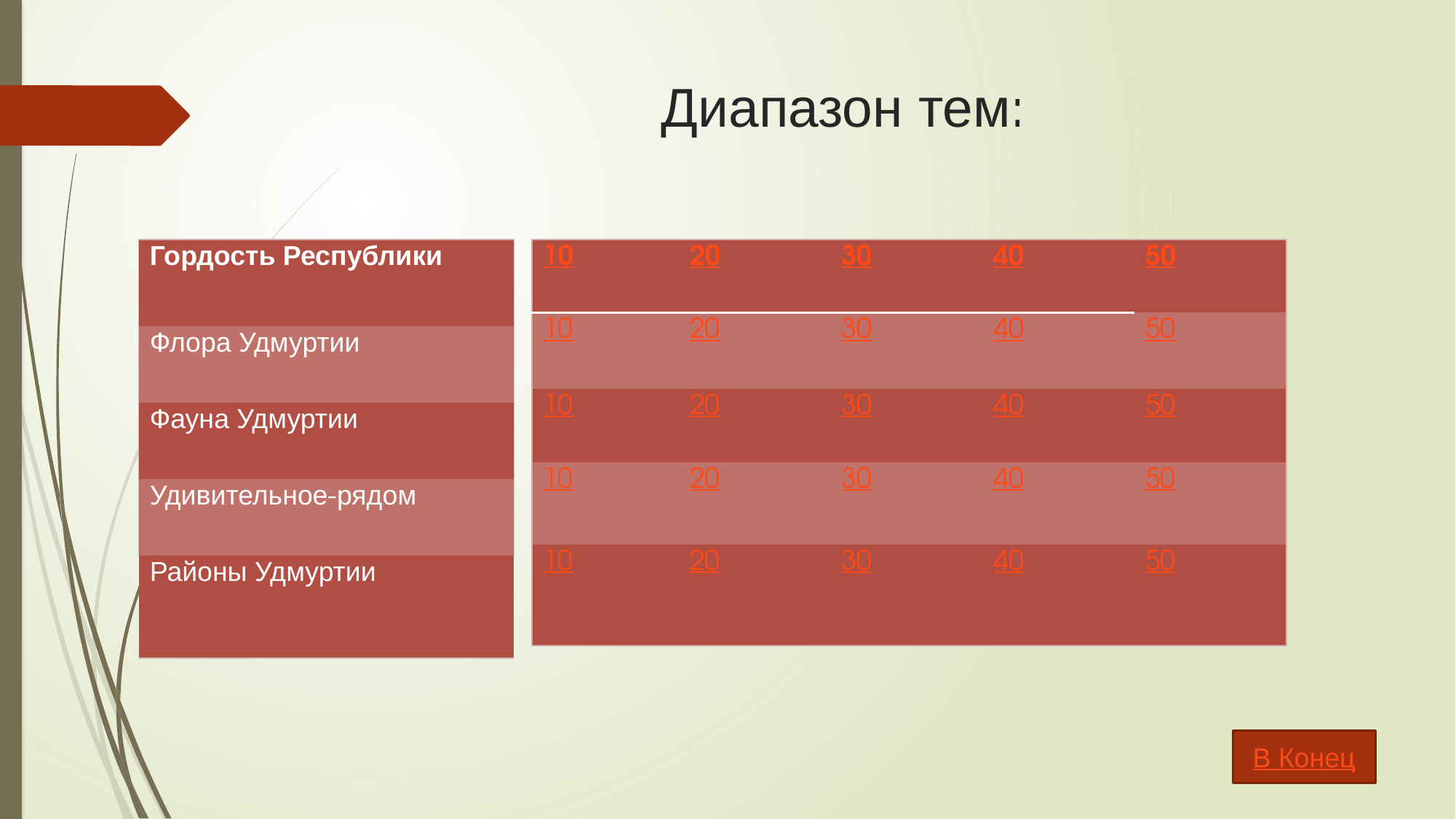

# Диапазон тем:

| Гордость Республики |
| --- |
| Флора Удмуртии |
| Фауна Удмуртии |
| Удивительное-рядом |
| Районы Удмуртии |
| 10 | 20 | 30 | 40 | 50 |
| --- | --- | --- | --- | --- |
| 10 | 20 | 30 | 40 | 50 |
| 10 | 20 | 30 | 40 | 50 |
| 10 | 20 | 30 | 40 | 50 |
| 10 | 20 | 30 | 40 | 50 |
В Конец